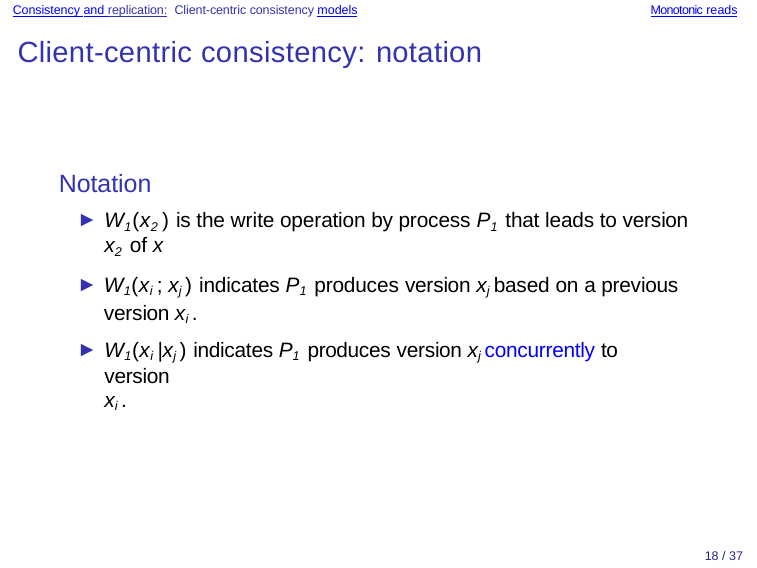

Consistency and replication: Client-centric consistency models
Monotonic reads
Client-centric consistency: notation
Notation
W1(x2 ) is the write operation by process P1 that leads to version
x2 of x
W1(xi ; xj ) indicates P1 produces version xj based on a previous  version xi .
W1(xi |xj ) indicates P1 produces version xj concurrently to version
xi .
18 / 37